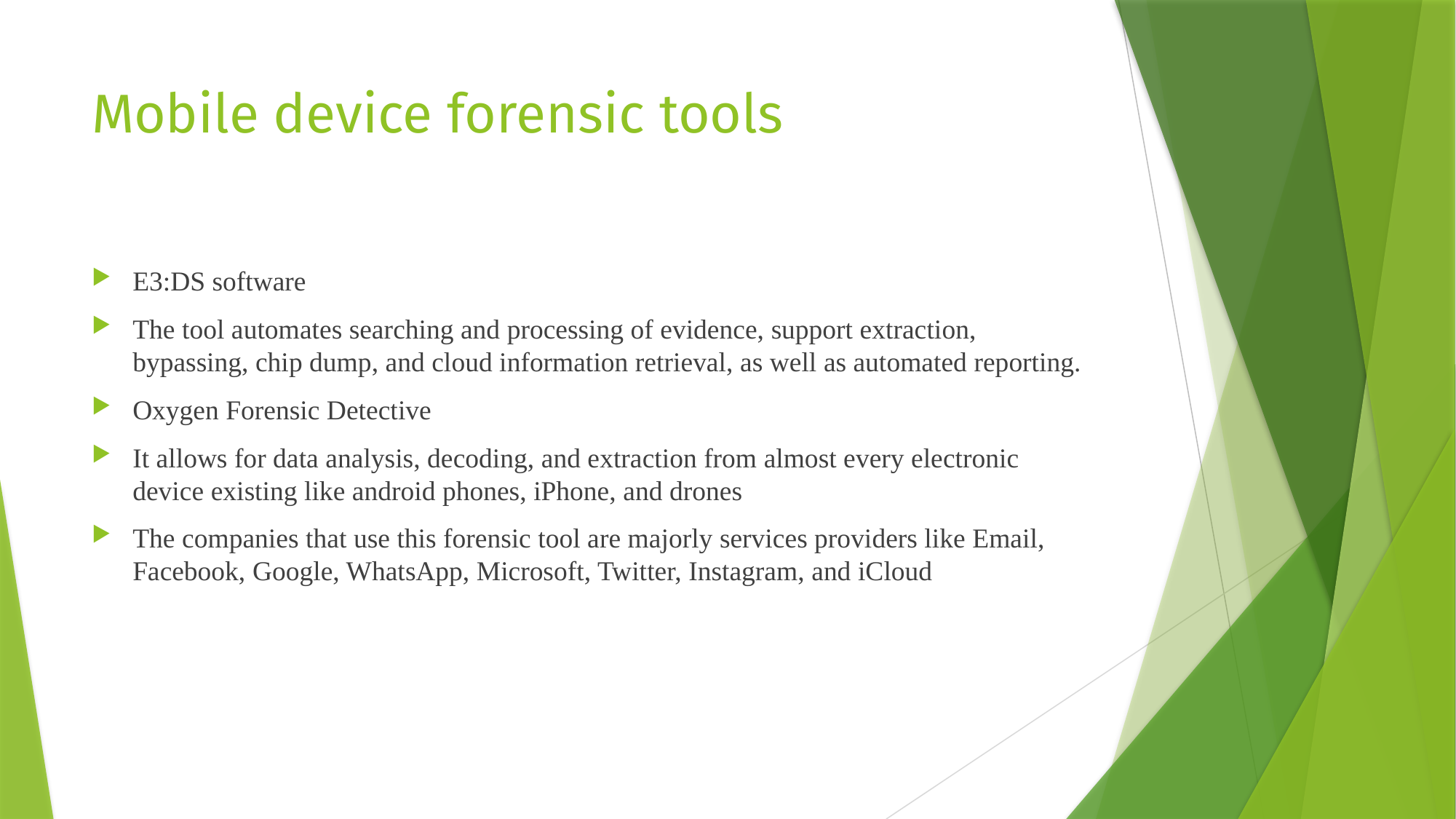

# Mobile device forensic tools
E3:DS software
The tool automates searching and processing of evidence, support extraction, bypassing, chip dump, and cloud information retrieval, as well as automated reporting.
Oxygen Forensic Detective
It allows for data analysis, decoding, and extraction from almost every electronic device existing like android phones, iPhone, and drones
The companies that use this forensic tool are majorly services providers like Email, Facebook, Google, WhatsApp, Microsoft, Twitter, Instagram, and iCloud